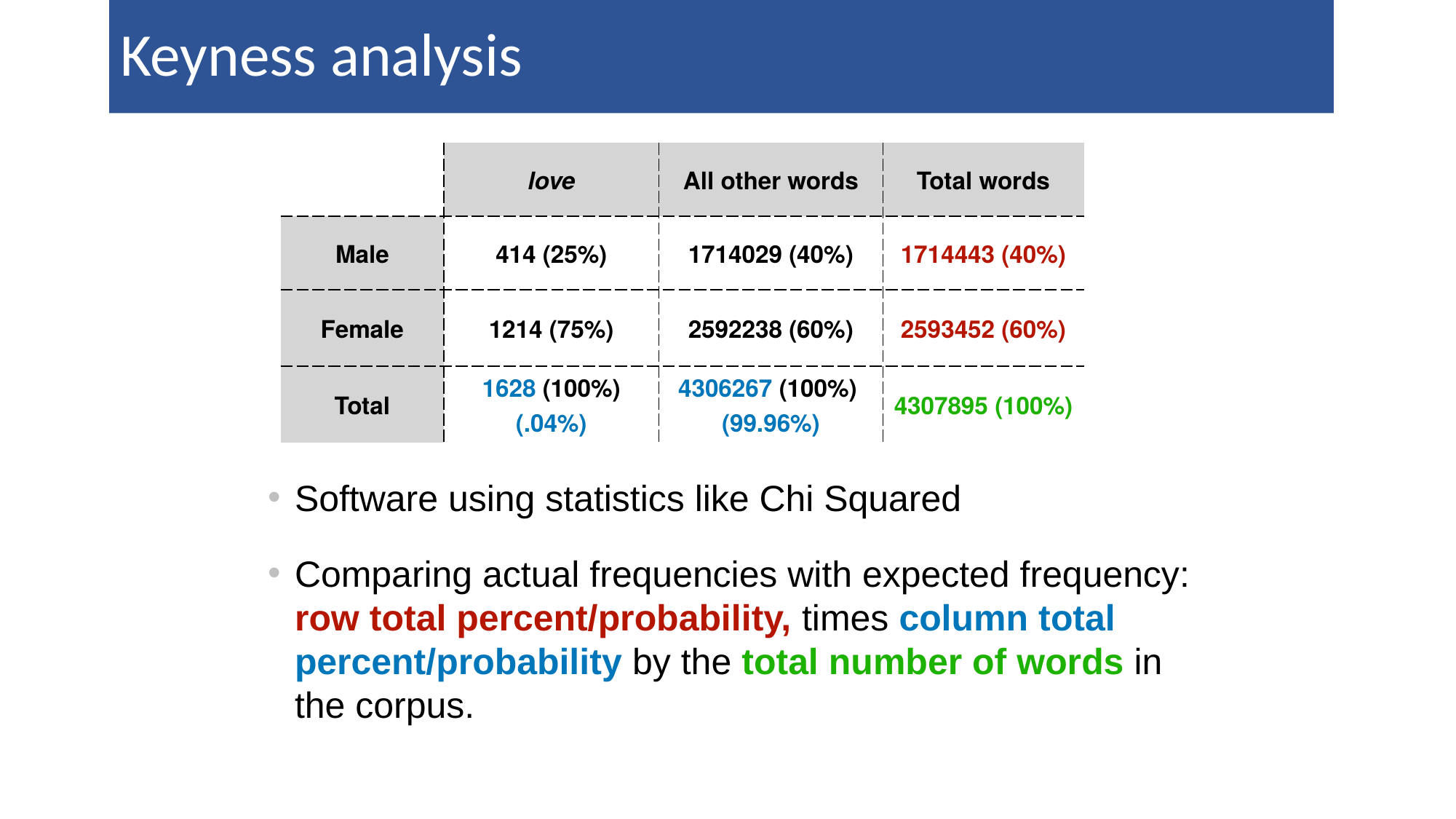

# Keyness analysis

|  | love | All other words | Total words |
| --- | --- | --- | --- |
| Male | 414 (25%) | 1714029 (40%) | 1714443 (40%) |
| Female | 1214 (75%) | 2592238 (60%) | 2593452 (60%) |
| Total | 1628 (100%) (.04%) | 4306267 (100%) (99.96%) | 4307895 (100%) |
Software using statistics like Chi Squared
Comparing actual frequencies with expected frequency: row total percent/probability, times column total percent/probability by the total number of words in the corpus.